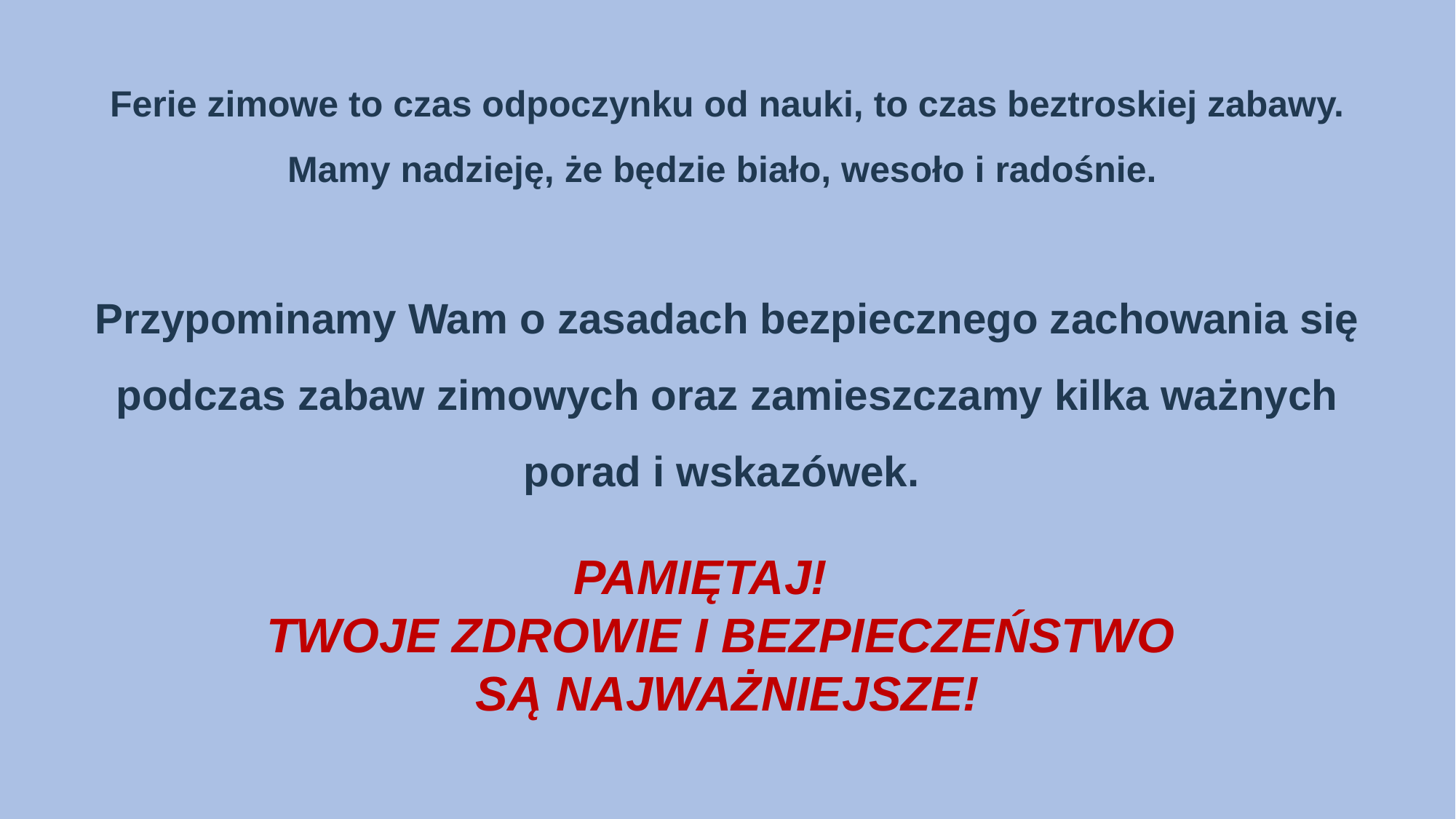

Ferie zimowe to czas odpoczynku od nauki, to czas beztroskiej zabawy. Mamy nadzieję, że będzie biało, wesoło i radośnie.

Przypominamy Wam o zasadach bezpiecznego zachowania się podczas zabaw zimowych oraz zamieszczamy kilka ważnych porad i wskazówek.

PAMIĘTAJ!
TWOJE ZDROWIE I BEZPIECZEŃSTWO
SĄ NAJWAŻNIEJSZE!